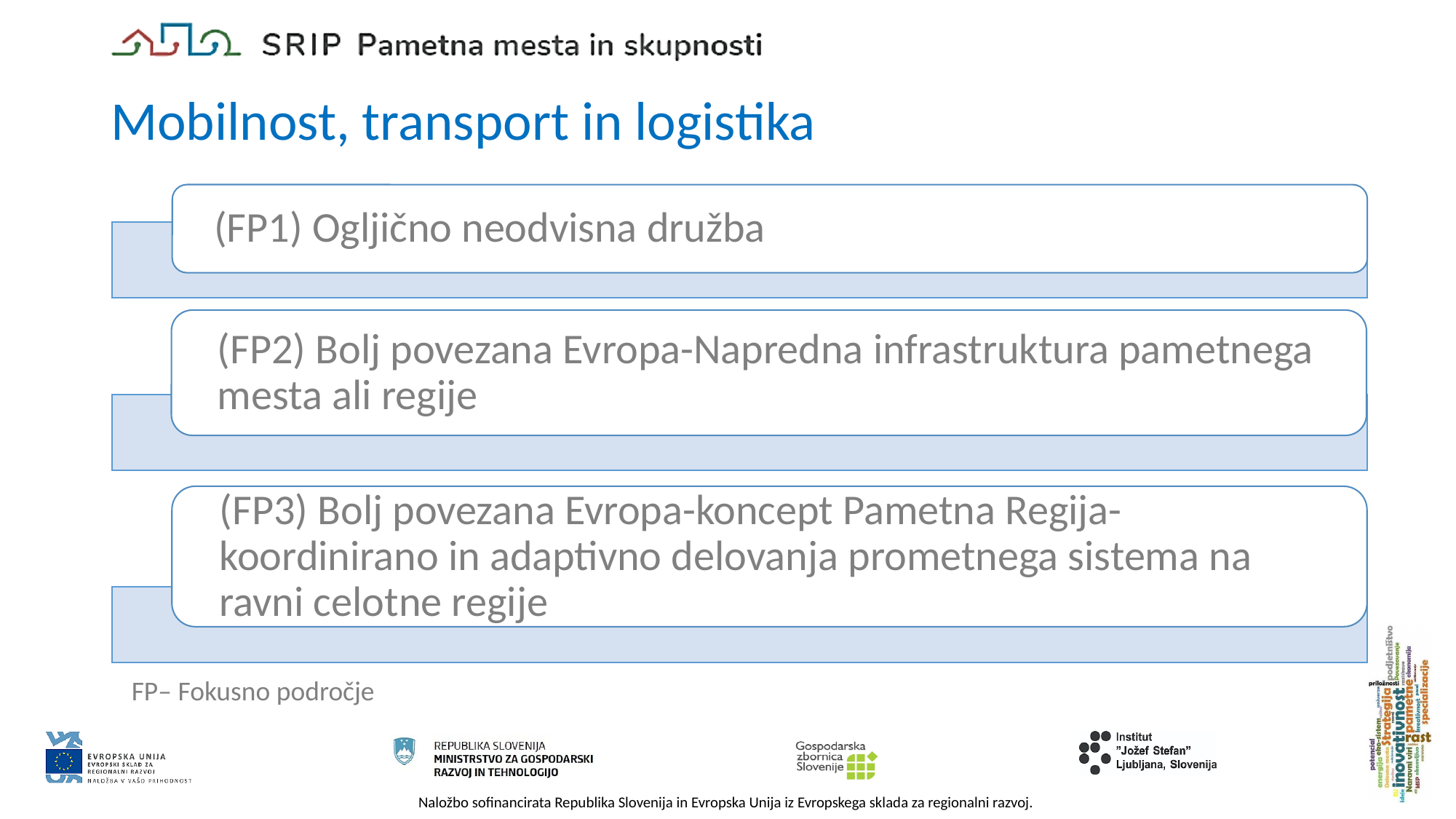

# Mobilnost, transport in logistika
(FP1) Ogljično neodvisna družba
(FP2) Bolj povezana Evropa-Napredna infrastruktura pametnega mesta ali regije
(FP3) Bolj povezana Evropa-koncept Pametna Regija-koordinirano in adaptivno delovanja prometnega sistema na ravni celotne regije
FP– Fokusno področje